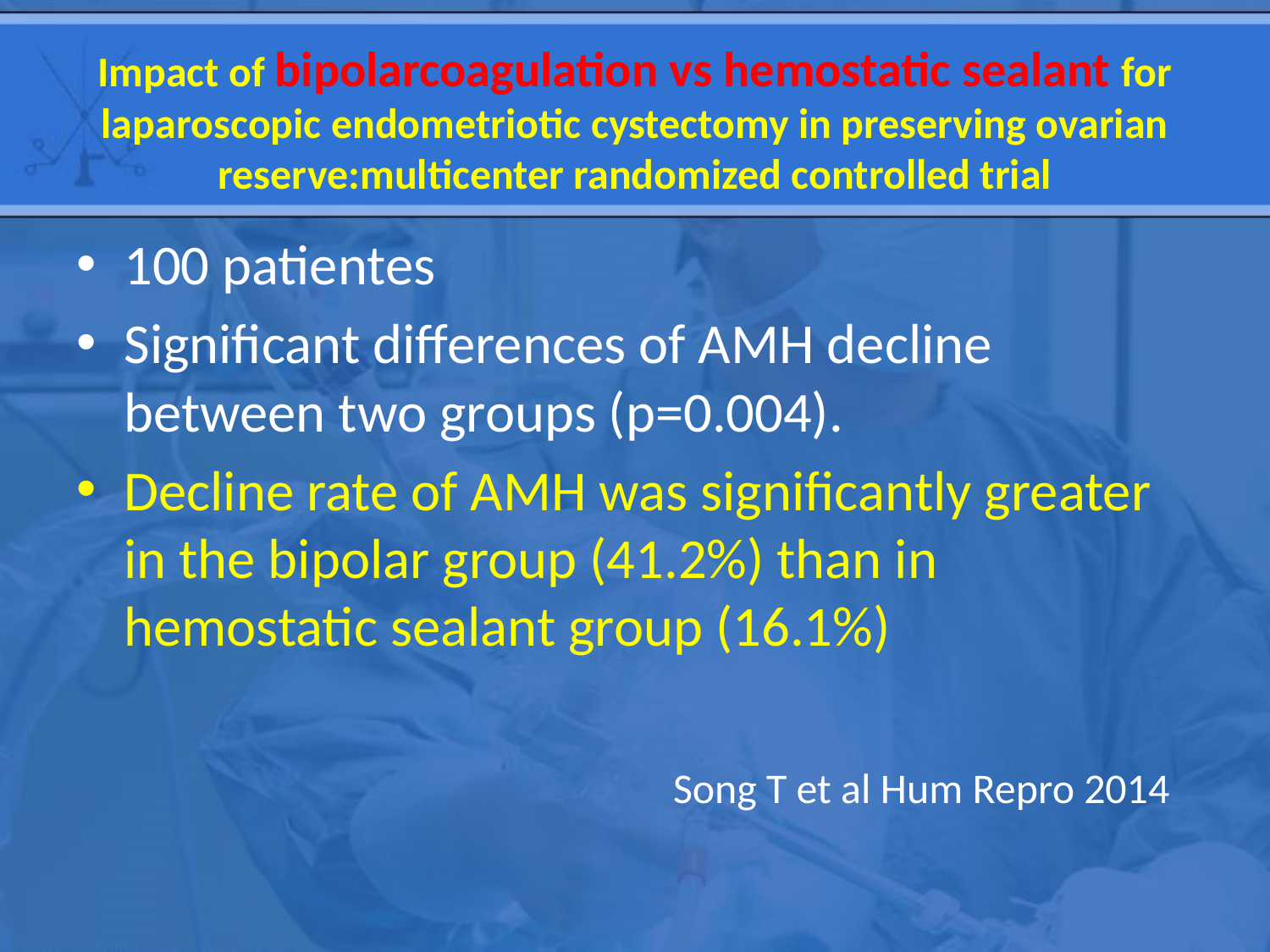

# Impact of bipolarcoagulation vs hemostatic sealant for laparoscopic endometriotic cystectomy in preserving ovarian reserve:multicenter randomized controlled trial
100 patientes
Significant differences of AMH decline between two groups (p=0.004).
Decline rate of AMH was significantly greater in the bipolar group (41.2%) than in hemostatic sealant group (16.1%)

                                               Song T et al Hum Repro 2014